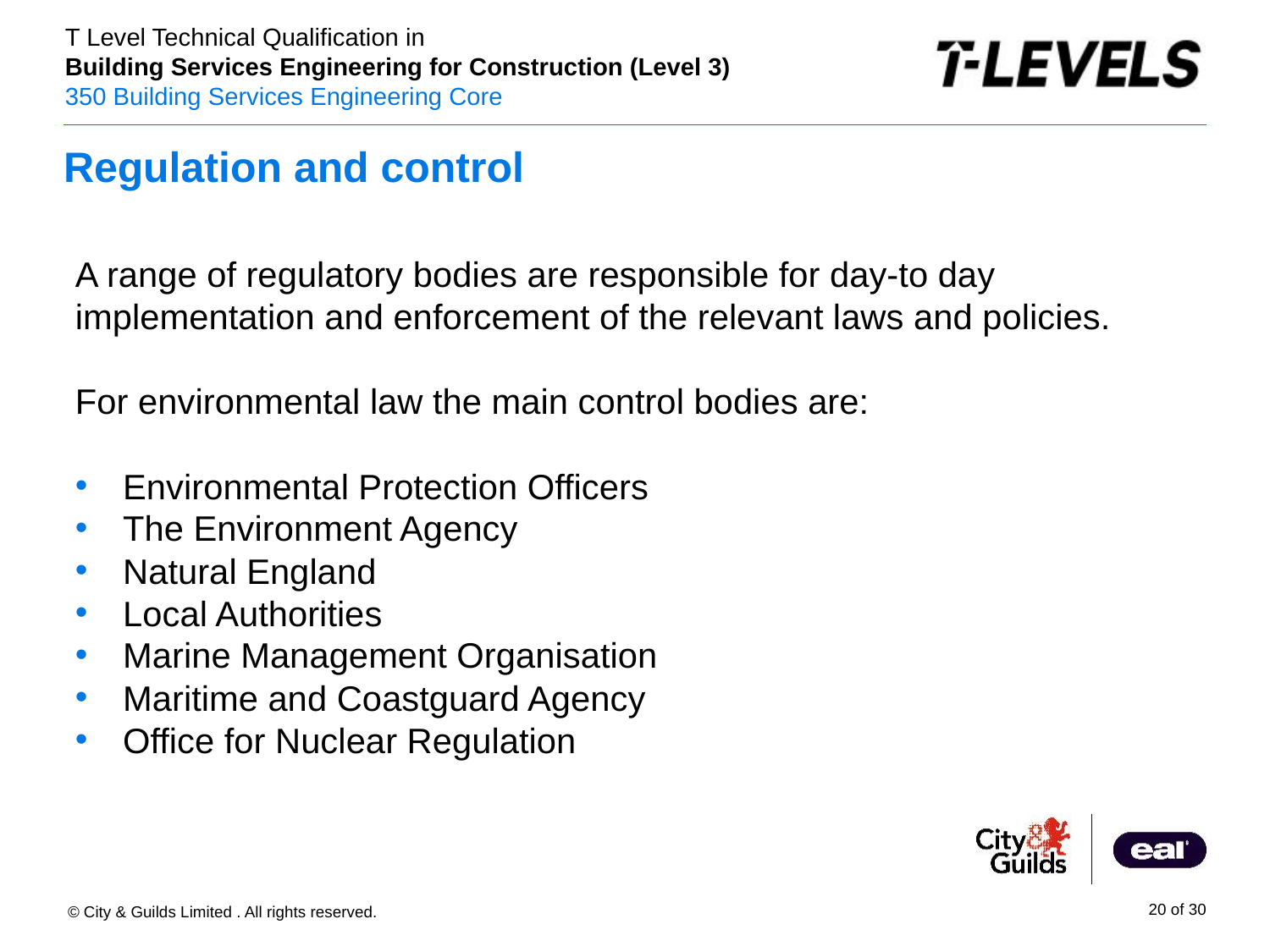

# Regulation and control
A range of regulatory bodies are responsible for day-to day implementation and enforcement of the relevant laws and policies.

For environmental law the main control bodies are:

Environmental Protection Officers
The Environment Agency
Natural England
Local Authorities
Marine Management Organisation
Maritime and Coastguard Agency
Office for Nuclear Regulation